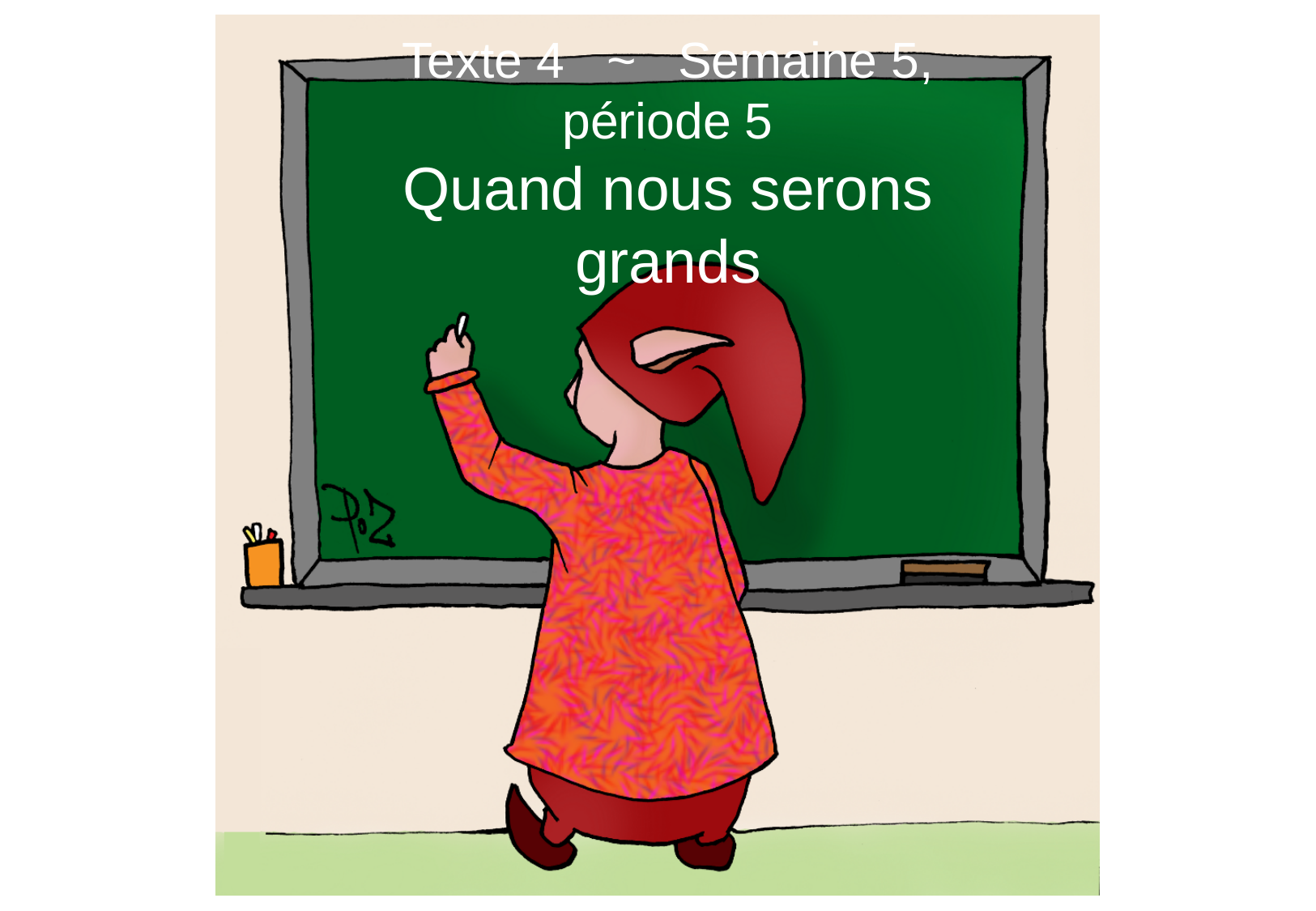

Texte 4   ~   Semaine 5, période 5
Quand nous serons grands